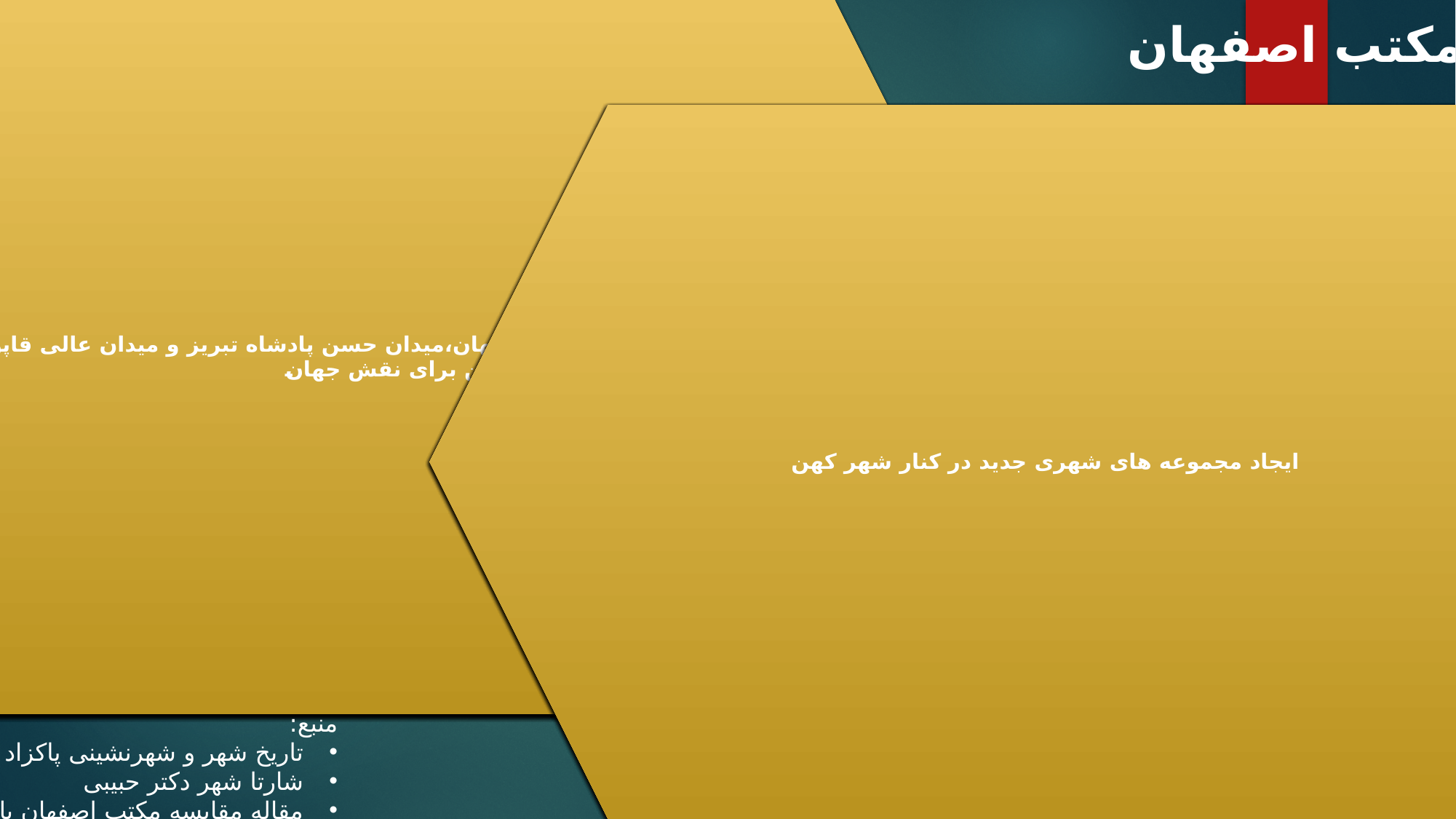

مکتب اصفهان

منبع:
تاریخ شهر و شهرنشینی پاکزاد
شارتا شهر دکتر حبیبی
مقاله مقایسه مکتب اصفهان با رنسانس اروپا